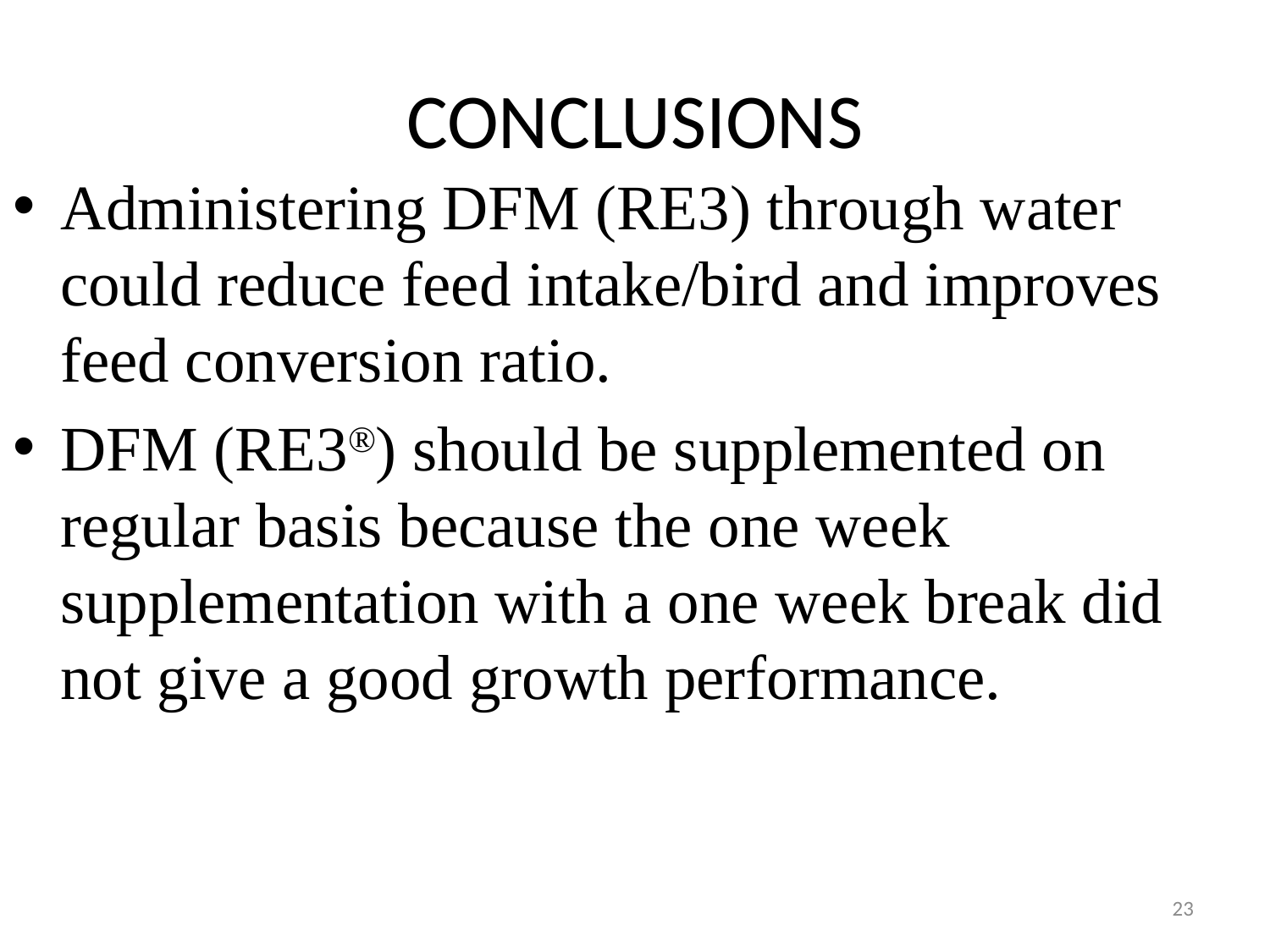

# CONCLUSIONS
Administering DFM (RE3) through water could reduce feed intake/bird and improves feed conversion ratio.
DFM (RE3®) should be supplemented on regular basis because the one week supplementation with a one week break did not give a good growth performance.

23